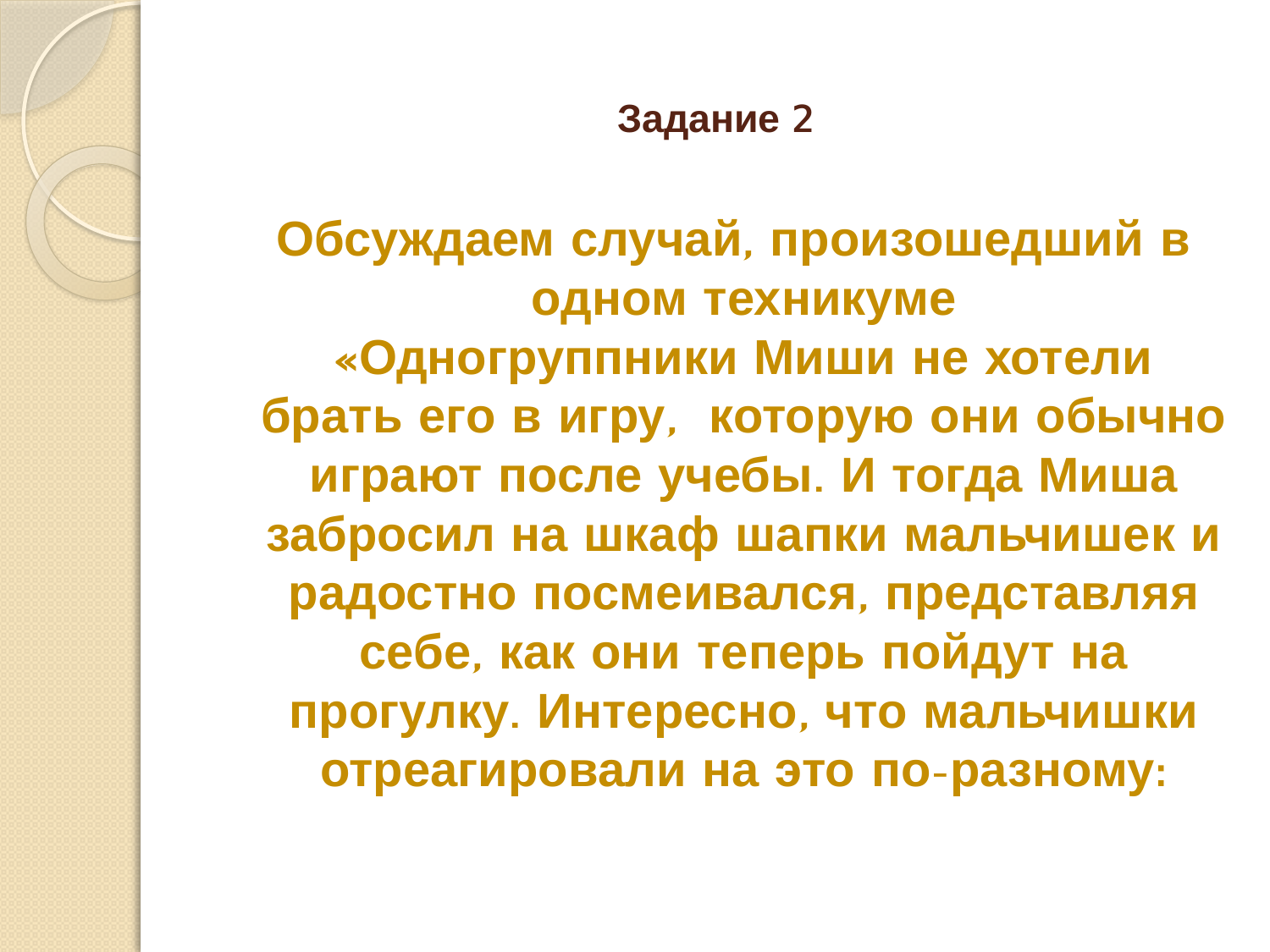

# Задание 2
 Обсуждаем случай, произошедший в одном техникуме
«Одногруппники Миши не хотели брать его в игру,  которую они обычно играют после учебы. И тогда Миша забросил на шкаф шапки мальчишек и радостно посмеивался, представляя себе, как они теперь пойдут на прогулку. Интересно, что мальчишки отреагировали на это по-разному: